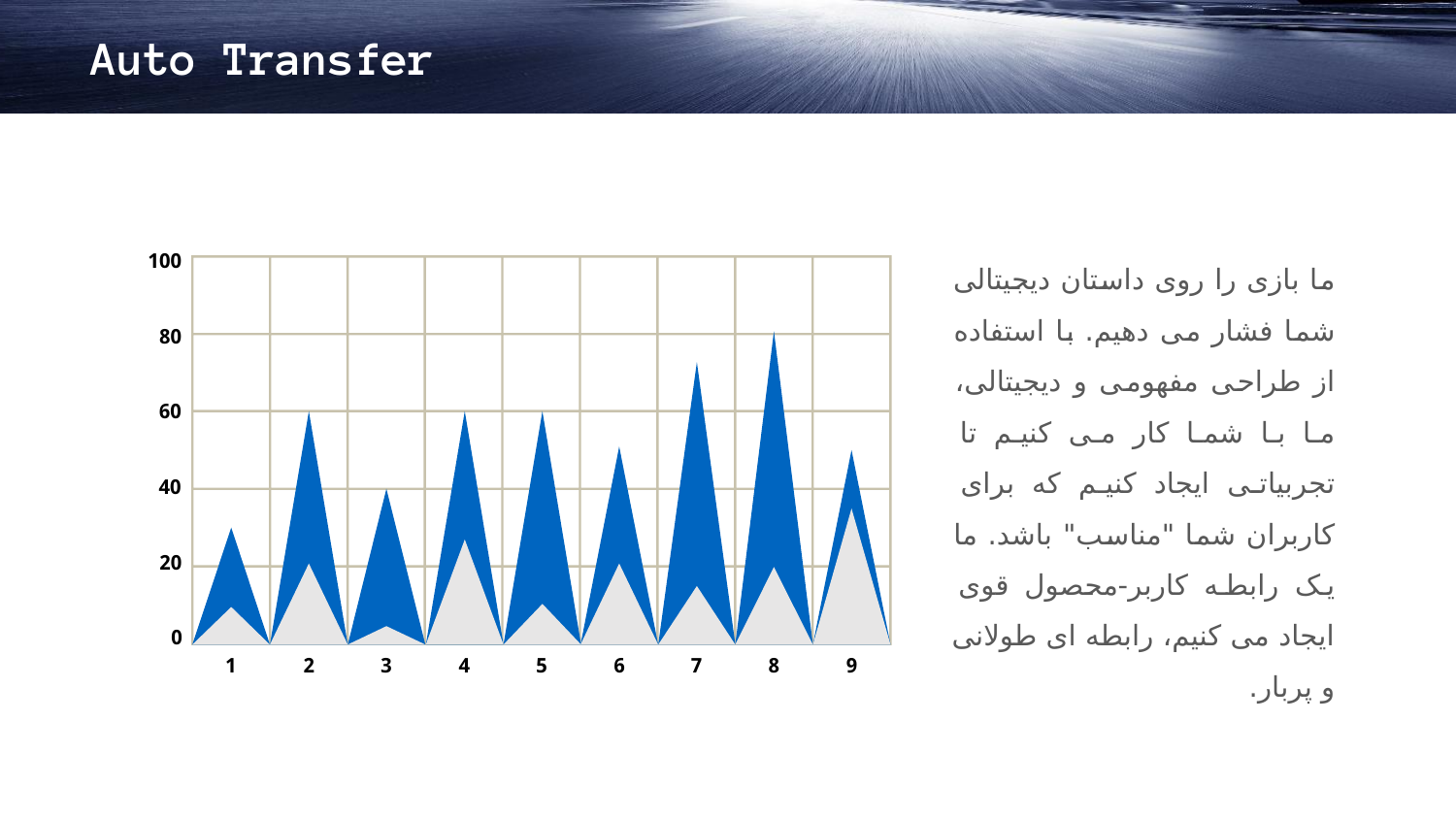

ما بازی را روی داستان دیجیتالی شما فشار می دهیم. با استفاده از طراحی مفهومی و دیجیتالی، ما با شما کار می کنیم تا تجربیاتی ایجاد کنیم که برای کاربران شما "مناسب" باشد. ما یک رابطه کاربر-محصول قوی ایجاد می کنیم، رابطه ای طولانی و پربار.
100

80

60

40

20

0

1
2
3
4
5
6
7
8
9